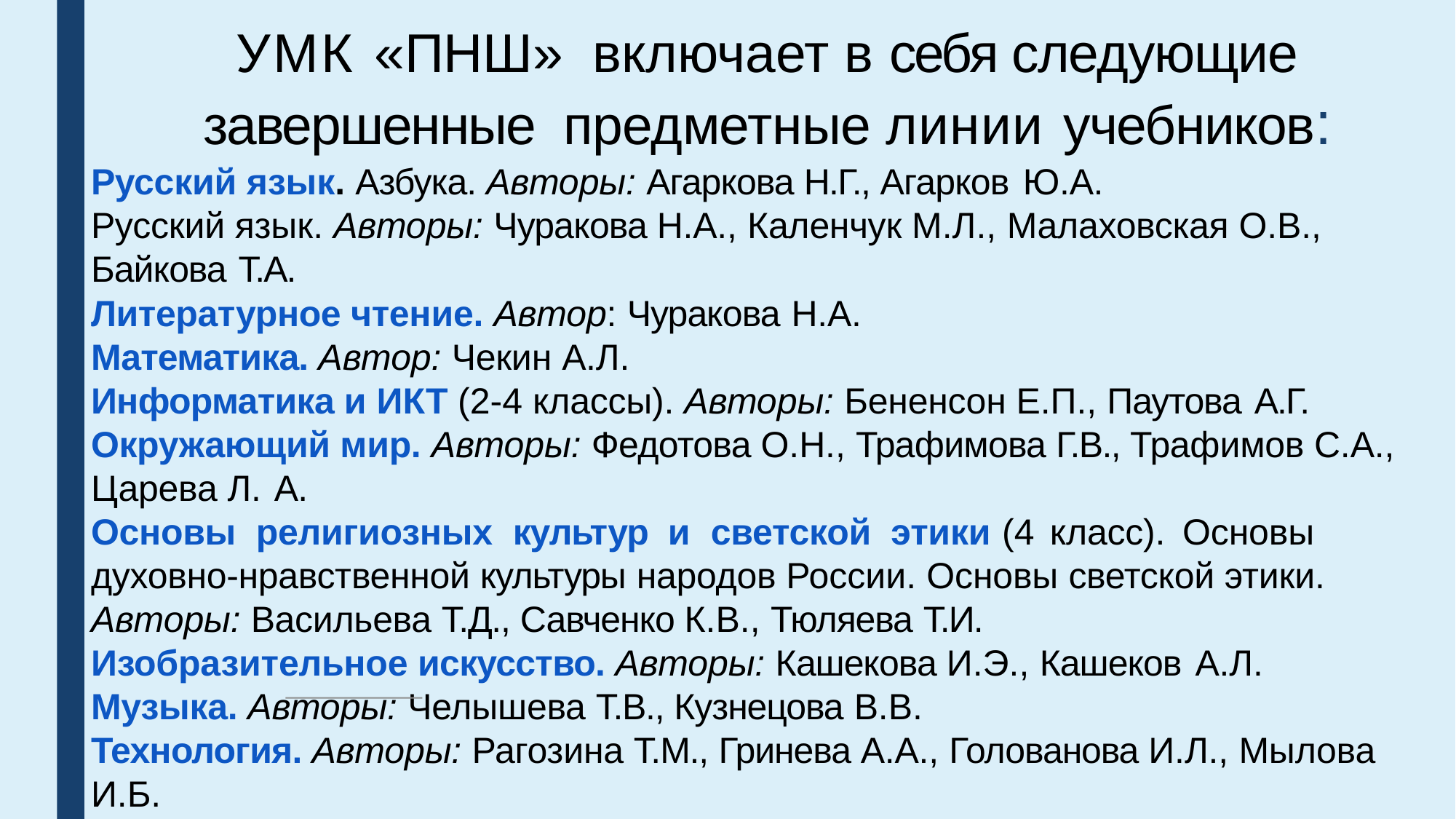

# УМК «ПНШ»  включает в себя следующие завершенные  предметные линии учебников:
Русский язык. Азбука. Авторы: Агаркова Н.Г., Агарков Ю.А.
Русский язык. Авторы: Чуракова Н.А., Каленчук М.Л., Малаховская О.В., Байкова Т.А.
Литературное чтение. Автор: Чуракова Н.А.
Математика. Автор: Чекин А.Л.
Информатика и ИКТ (2-4 классы). Авторы: Бененсон Е.П., Паутова А.Г.
Окружающий мир. Авторы: Федотова О.Н., Трафимова Г.В., Трафимов С.А., Царева Л. А.
Основы  религиозных  культур  и  светской  этики (4 класс).	Основы духовно-нравственной культуры народов России. Основы светской этики. Авторы: Васильева Т.Д., Савченко К.В., Тюляева Т.И.
Изобразительное искусство. Авторы: Кашекова И.Э., Кашеков А.Л.
Музыка. Авторы: Челышева Т.В., Кузнецова В.В.
Технология. Авторы: Рагозина Т.М., Гринева А.А., Голованова И.Л., Мылова И.Б.
Физическая культура. Авторы: Шишкина А.В., Алимпиева О.П., Брехов Л.В.
Английский язык «Favourite» (2-4 классы). Авторы: Тер-Минасова С.Г., Узунова Л.М., Сухина Е.И.